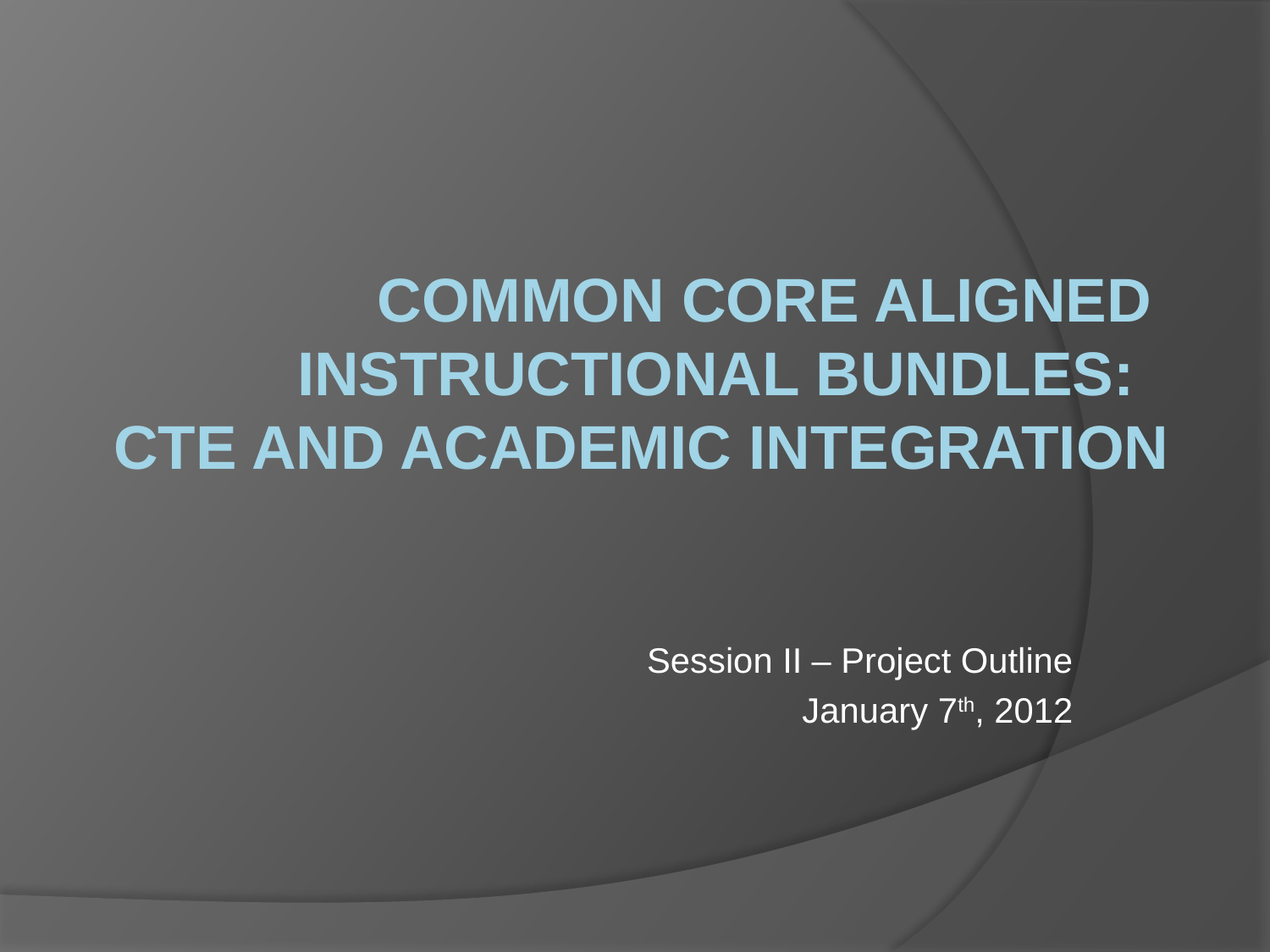

# Common Core Aligned Instructional Bundles: CTE and Academic Integration
Session II – Project Outline
January 7th, 2012